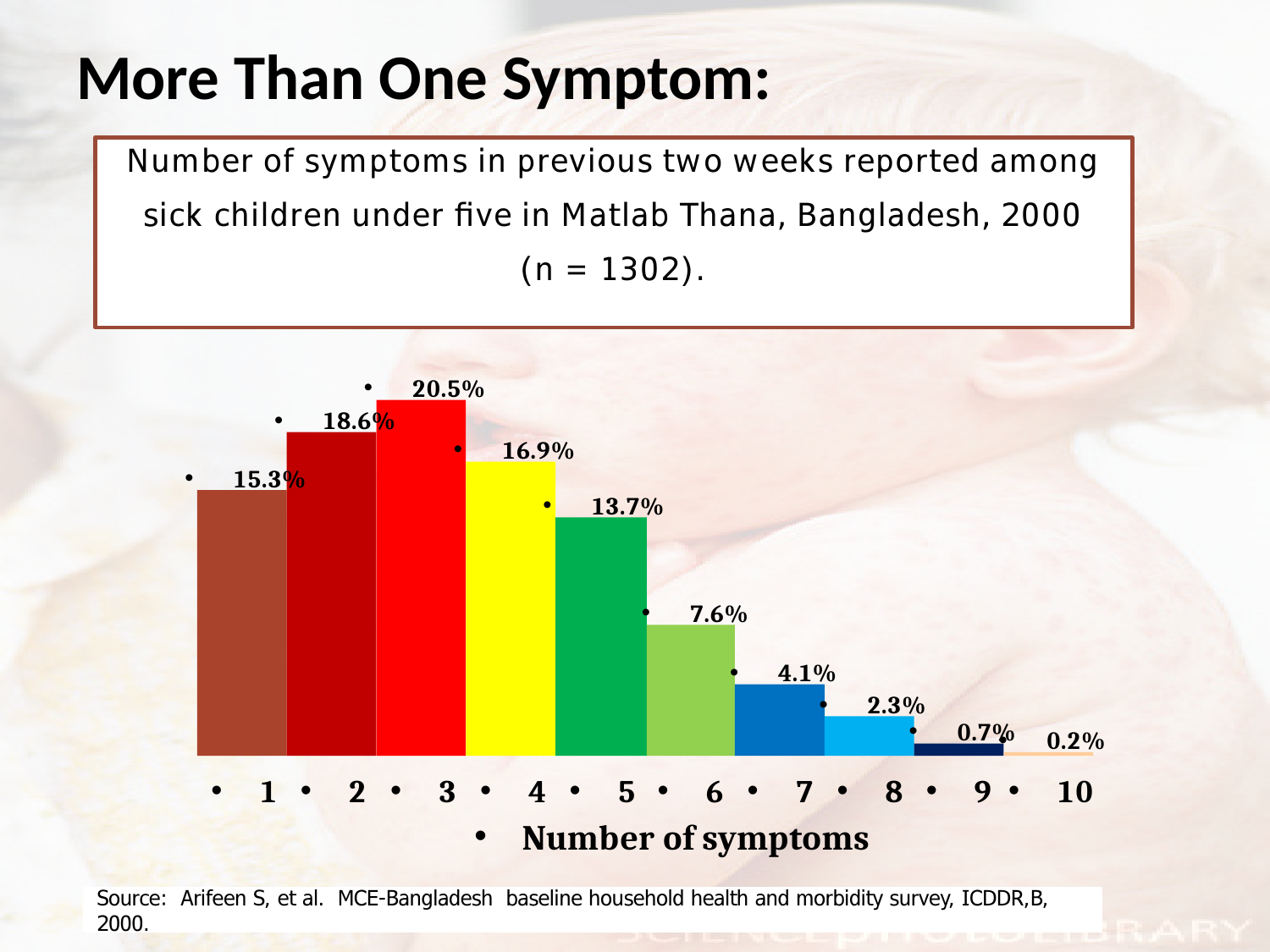

# More Than One Symptom:
Number of symptoms in previous two weeks reported among
sick children under five in Matlab Thana, Bangladesh, 2000
 (n = 1302).

20.5%

18.6%

16.9%

15.3%

13.7%

7.6%

4.1%

2.3%
0.7%

0.2%

1
2
3
4
5
6
7
8
9
10
Number of symptoms
Source:  Arifeen S, et al.  MCE-Bangladesh  baseline household health and morbidity survey, ICDDR,B, 2000.